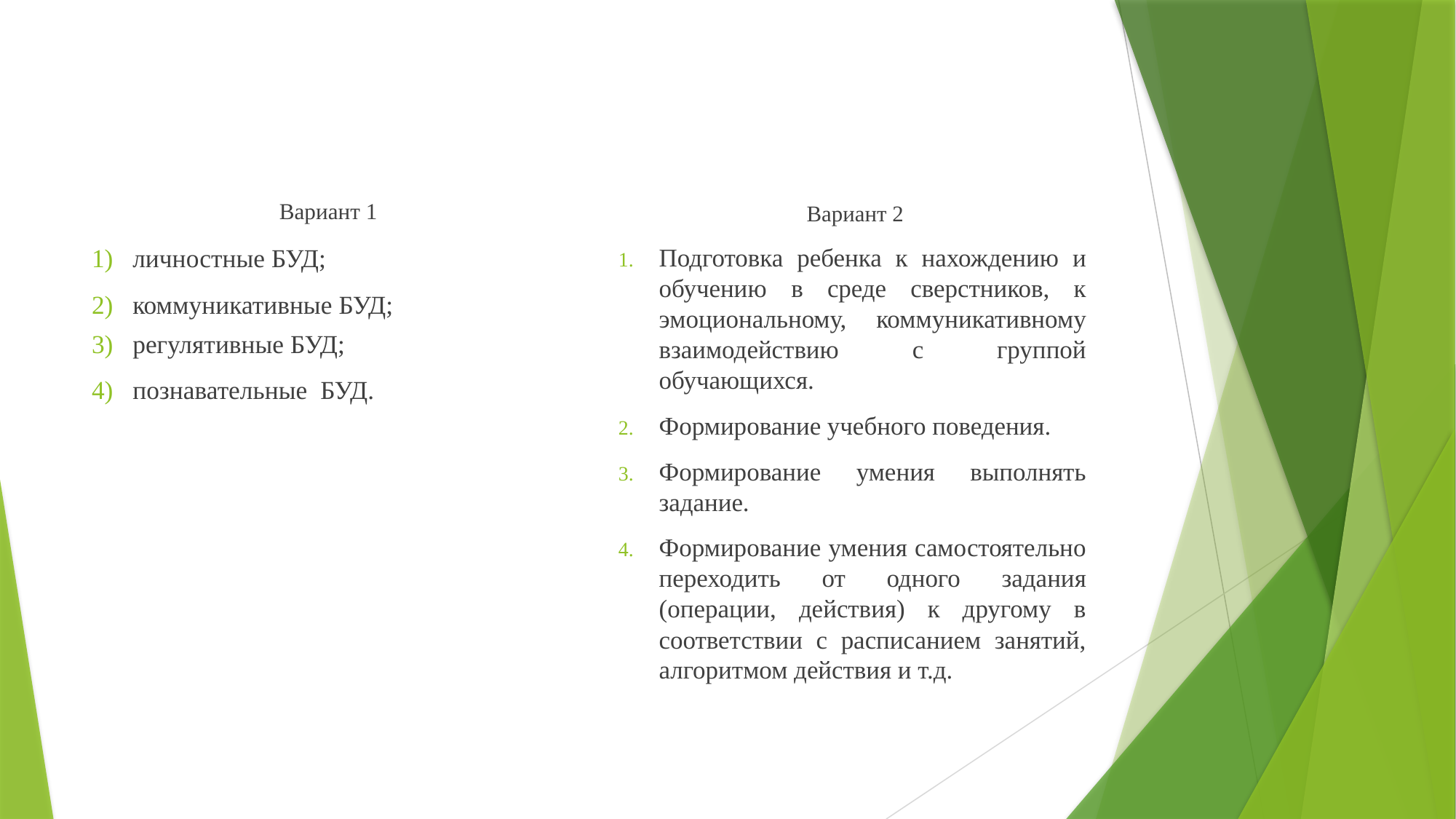

#
 Вариант 1

личностные БУД;
коммуникативные БУД;
регулятивные БУД;
познавательные  БУД.

 Вариант 2
Подготовка ре­бе­н­ка к на­хождению и обучению в среде сверстников, к эмоциональному, ко­м­му­ни­ка­ти­вному взаимодействию с группой обучающихся.
Формирование учебного поведения.
Формирование умения выполнять задание.
Формирование умения самостоятельно переходить от одного задания (операции, действия) к другому в соответствии с расписанием занятий, алгоритмом действия и т.д.